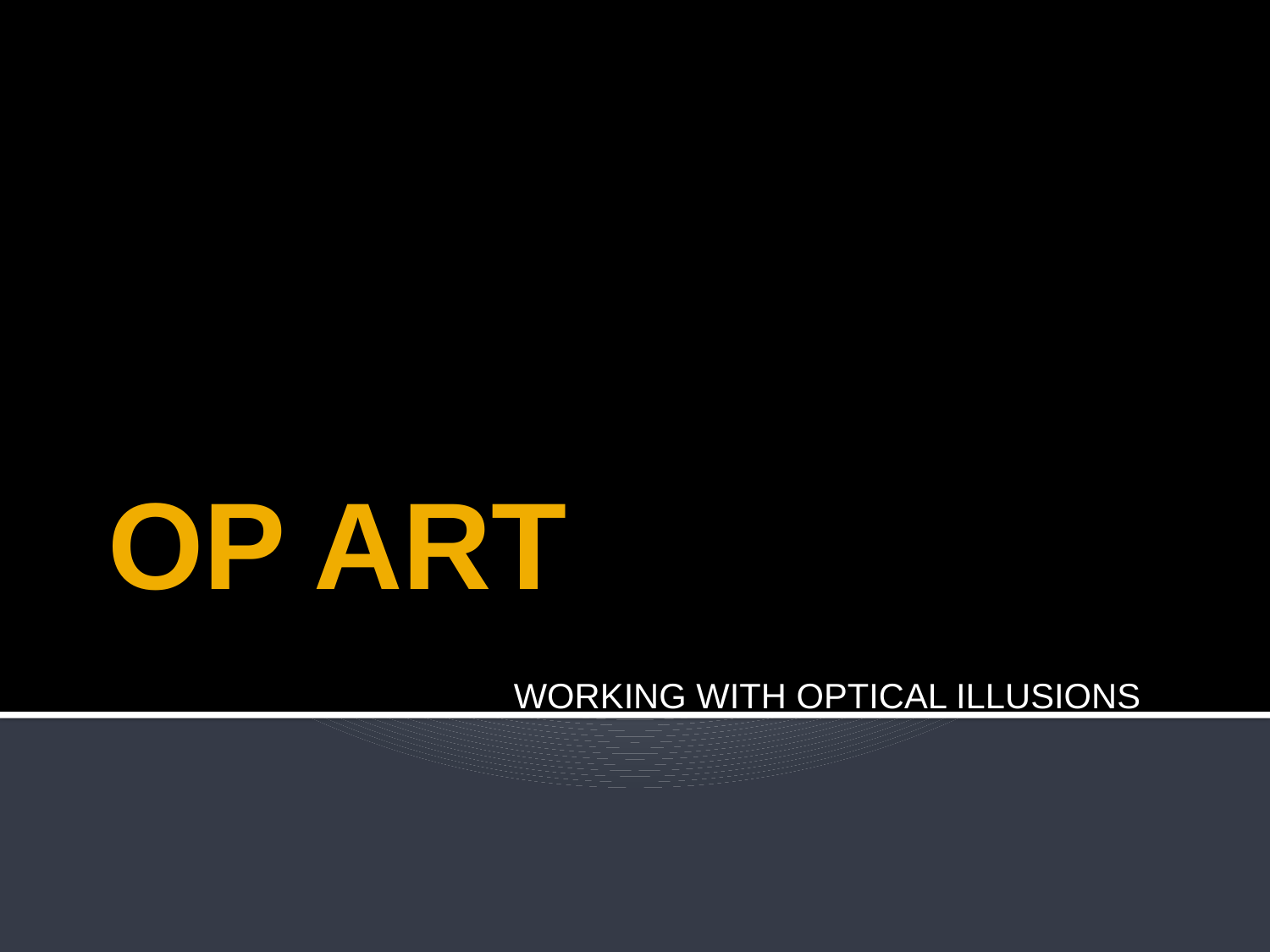

# OP ART
WORKING WITH OPTICAL ILLUSIONS